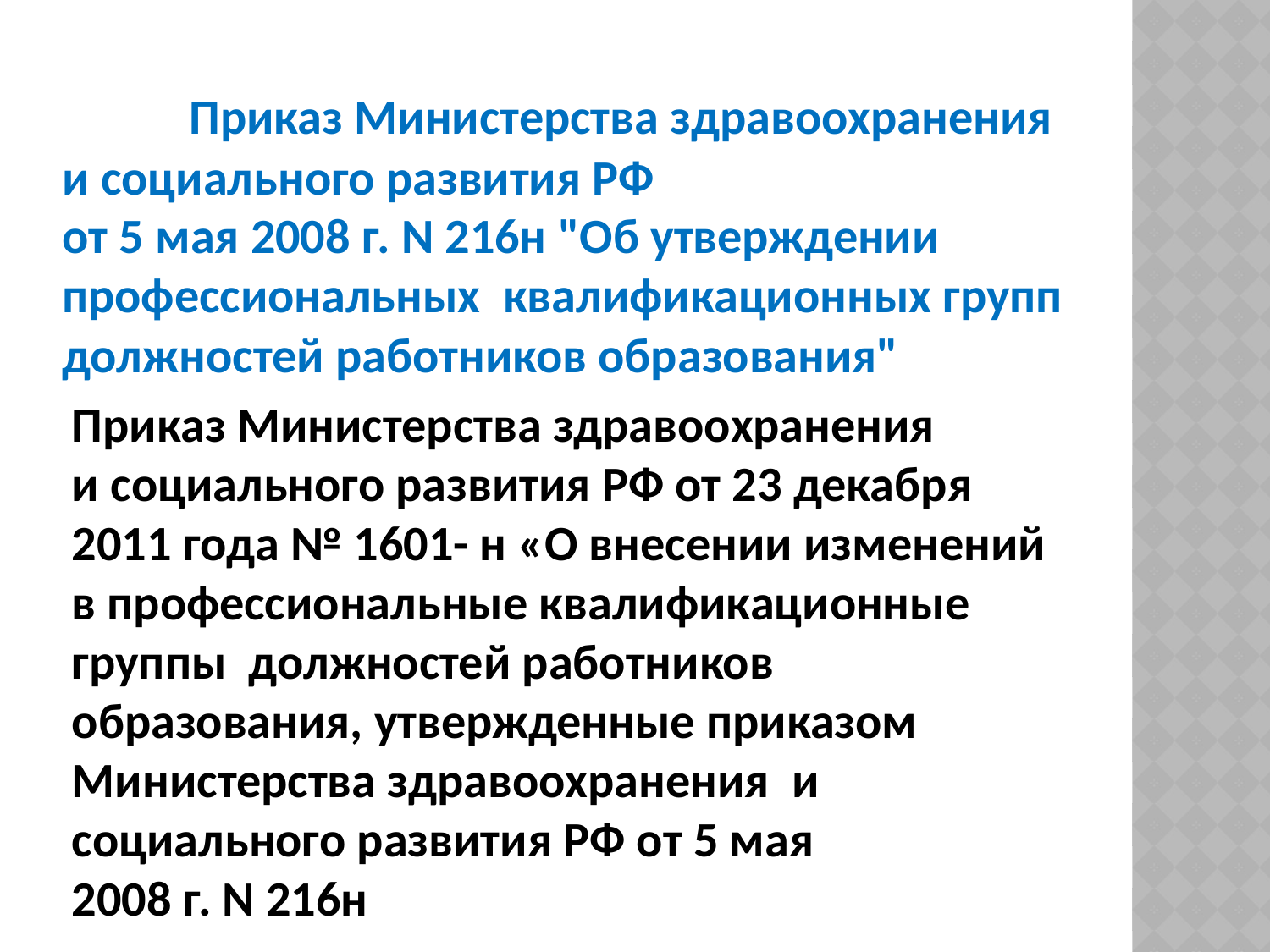

Приказ Министерства здравоохранения и социального развития РФ
от 5 мая 2008 г. N 216н "Об утверждении профессиональных  квалификационных групп должностей работников образования"

Приказ Министерства здравоохранения
и социального развития РФ от 23 декабря 2011 года № 1601- н «О внесении изменений в профессиональные квалификационные группы  должностей работников образования, утвержденные приказом Министерства здравоохранения  и социального развития РФ от 5 мая 2008 г. N 216н